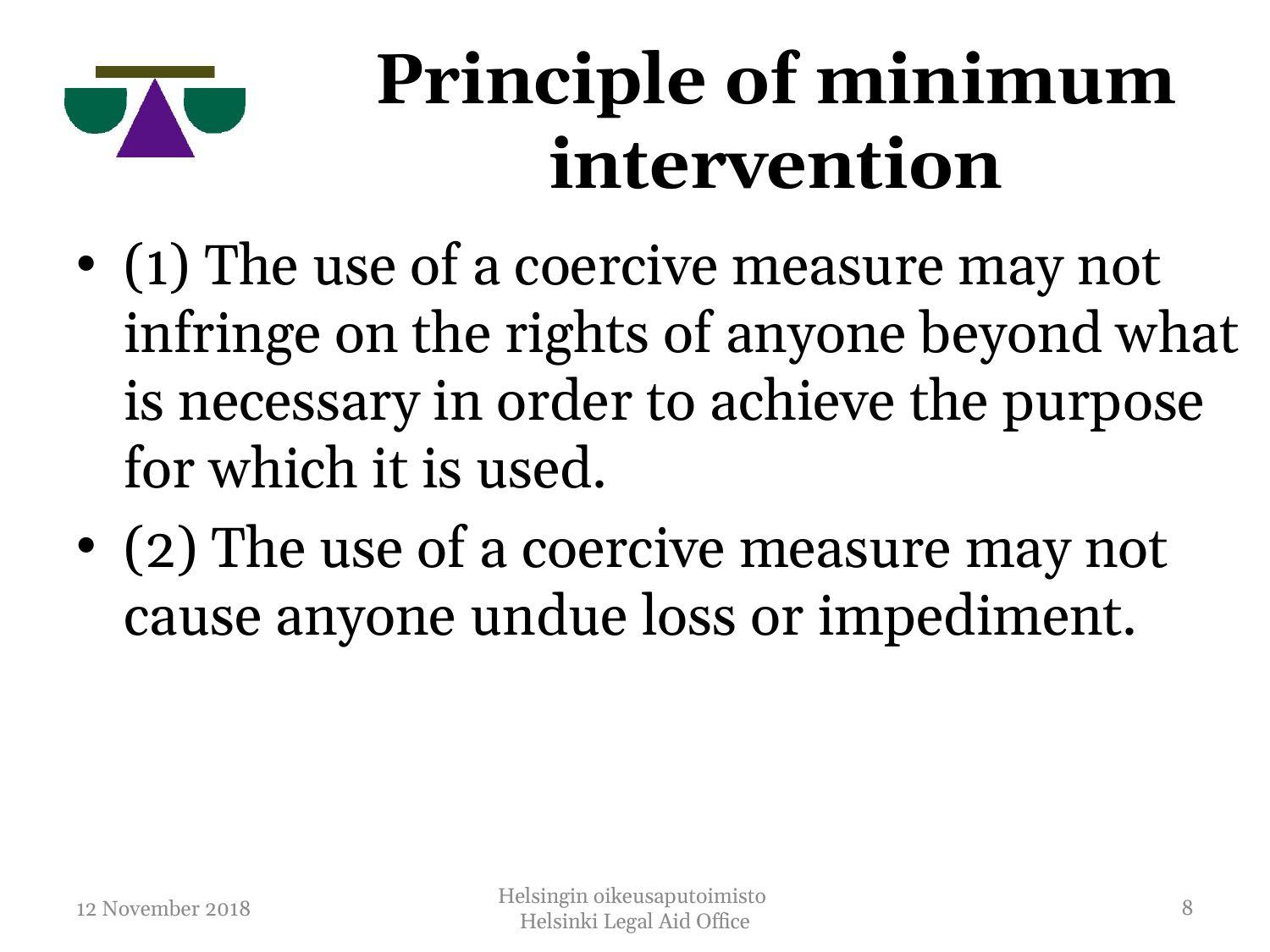

# Principle of minimum intervention
(1) The use of a coercive measure may not infringe on the rights of anyone beyond what is necessary in order to achieve the purpose for which it is used.
(2) The use of a coercive measure may not cause anyone undue loss or impediment.

12 November 2018
Helsingin oikeusaputoimisto
Helsinki Legal Aid Office
8